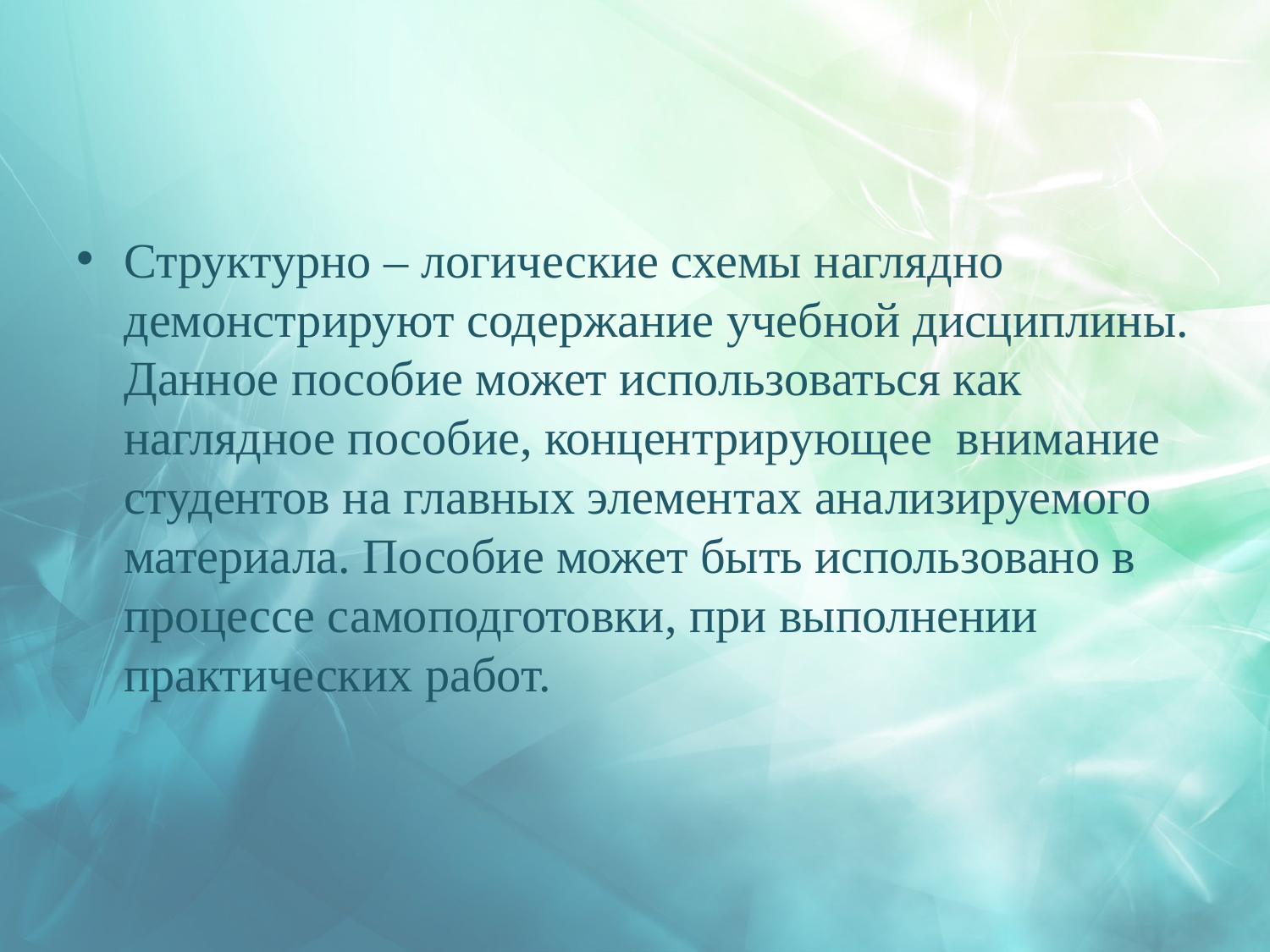

Структурно – логические схемы наглядно демонстрируют содержание учебной дисциплины. Данное пособие может использоваться как наглядное пособие, концентрирующее  внимание студентов на главных элементах анализируемого материала. Пособие может быть использовано в процессе самоподготовки, при выполнении практических работ.